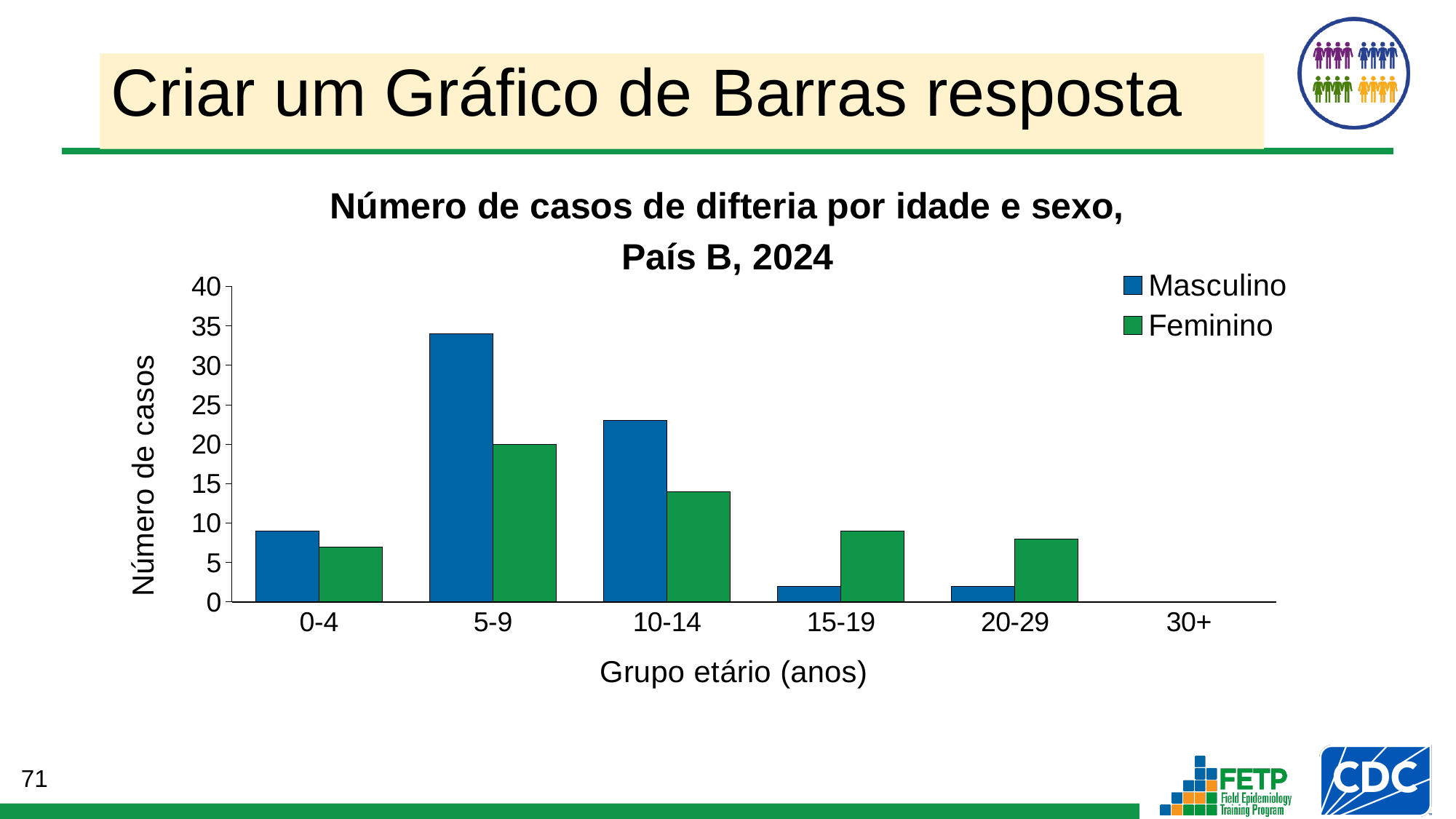

# Criar um Gráfico de Barras resposta
Número de casos de difteria por idade e sexo,
País B, 2024

### Chart

| Category | Masculino | Feminino |
|---|---|---|
| 0-4 | 9.0 | 7.0 |
| 5-9 | 34.0 | 20.0 |
| 10-14 | 23.0 | 14.0 |
| 15-19 | 2.0 | 9.0 |
| 20-29 | 2.0 | 8.0 |
| 30+ | 0.0 | 0.0 |